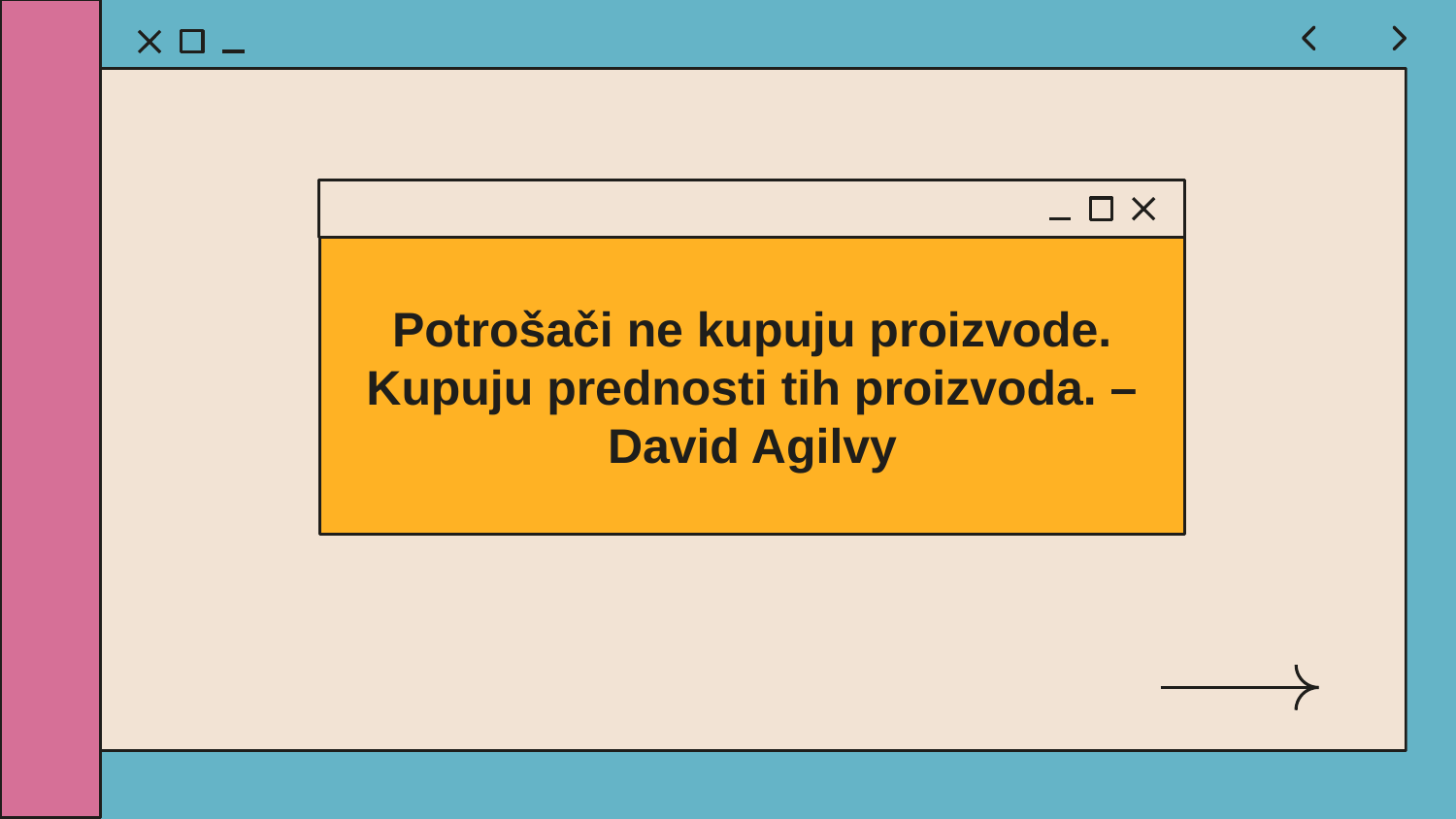

# Potrošači ne kupuju proizvode. Kupuju prednosti tih proizvoda. – David Agilvy